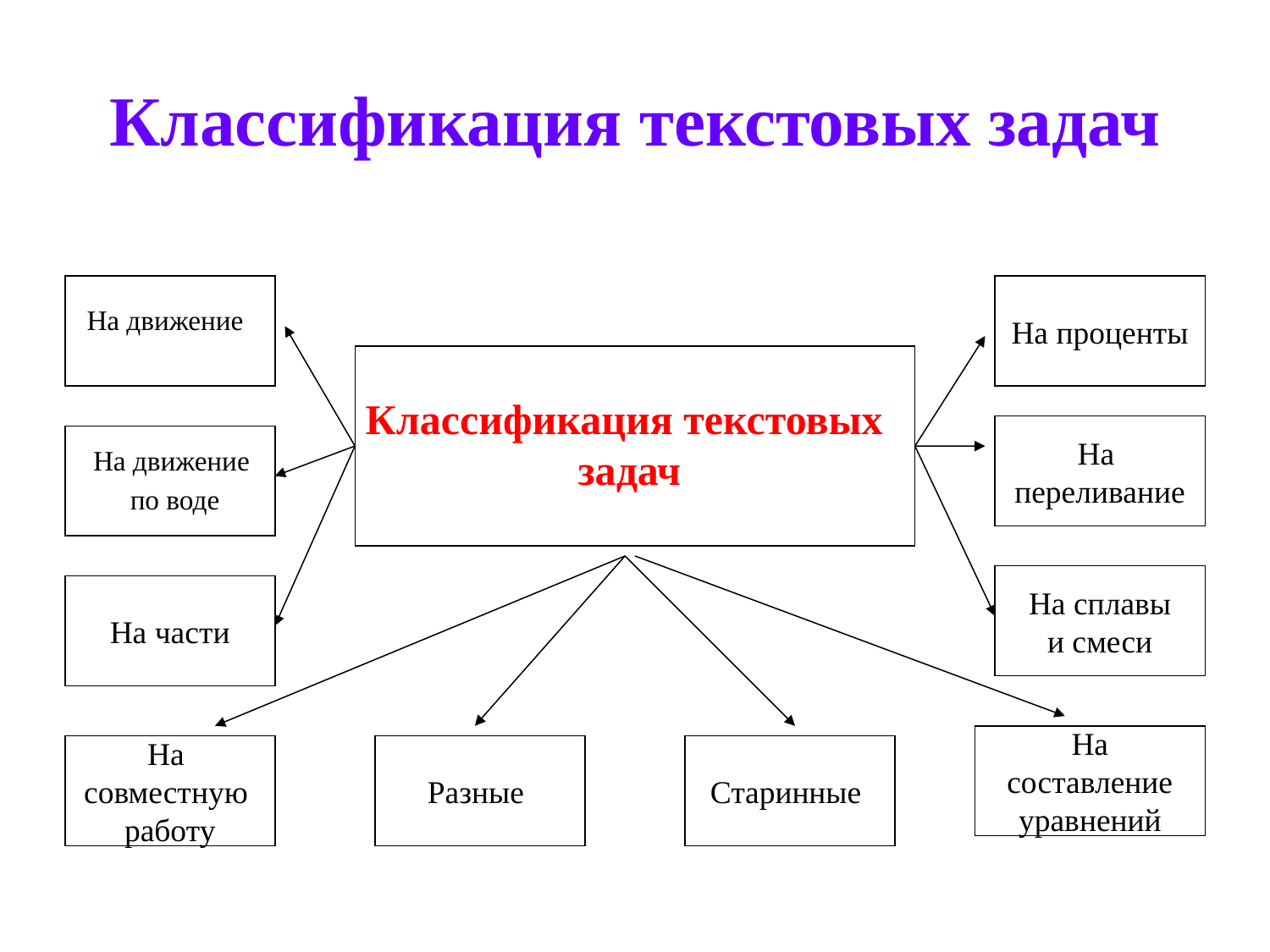

# Классификация текстовых задач

На проценты
На движение

Классификация текстовых
задач

На
переливание

На движение
по воде

На сплавы
и смеси
На части
На
составление
уравнений
На
совместную
работу
Разные
Старинные